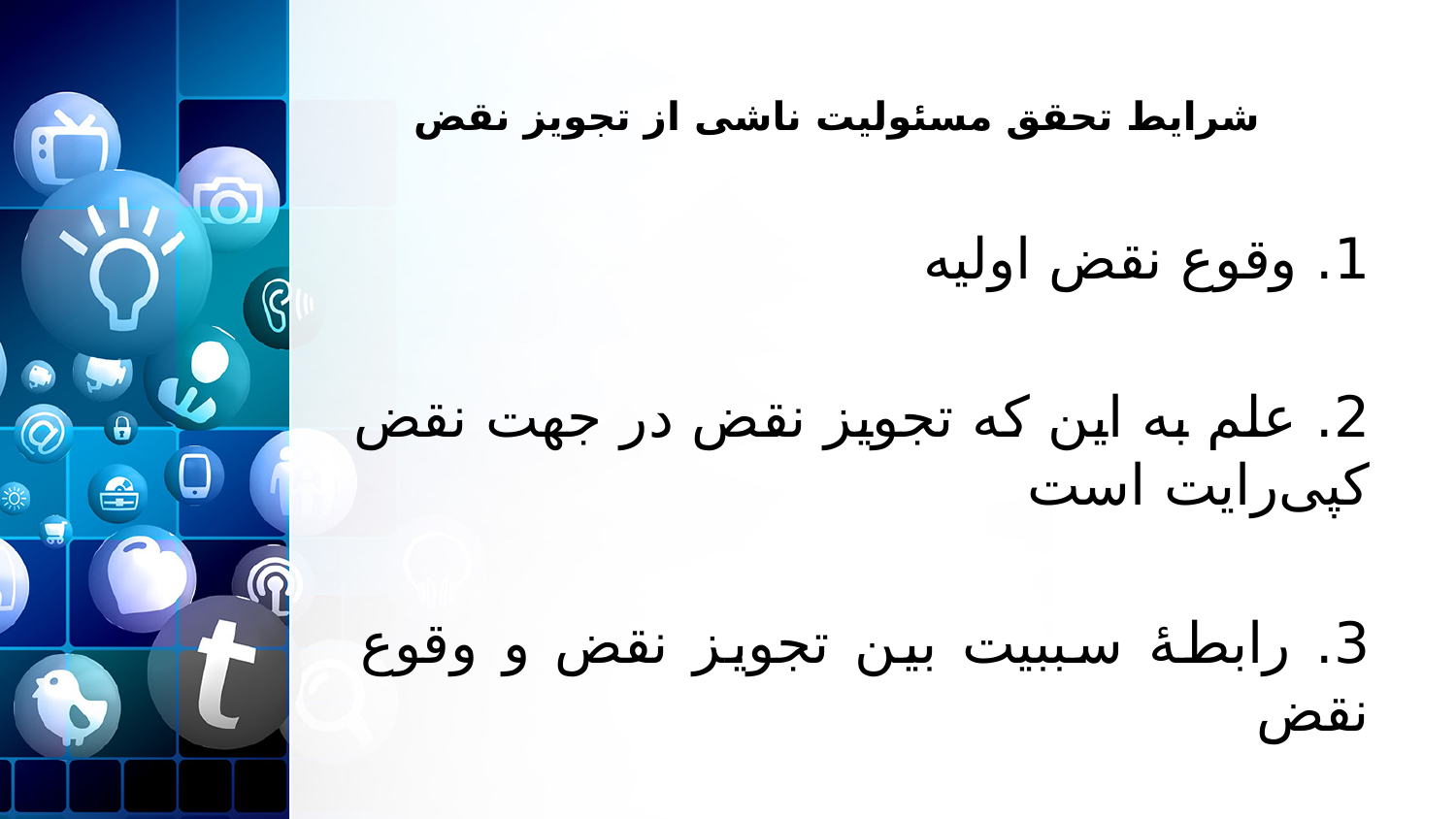

# شرایط تحقق مسئولیت ناشی از تجویز نقض
1. وقوع نقض اولیه

2. علم به این که تجویز نقض در جهت نقض کپی‌رایت است

3. رابطۀ سببیت بین تجویز نقض و وقوع نقض